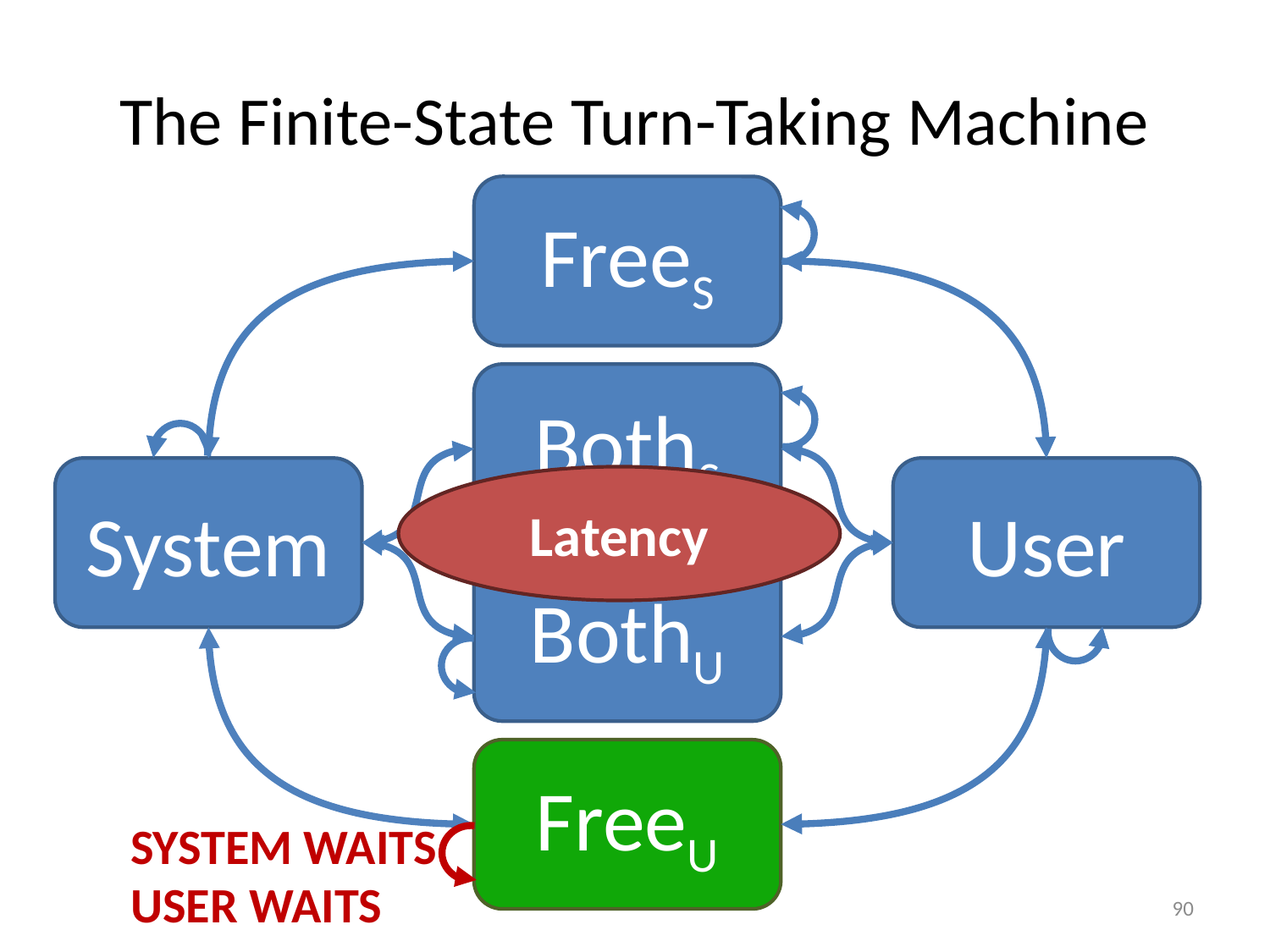

# The Finite-State Turn-Taking Machine
FreeS

BothS

System
User
Latency
BothU

FreeU
SYSTEM WAITS
USER WAITS

90